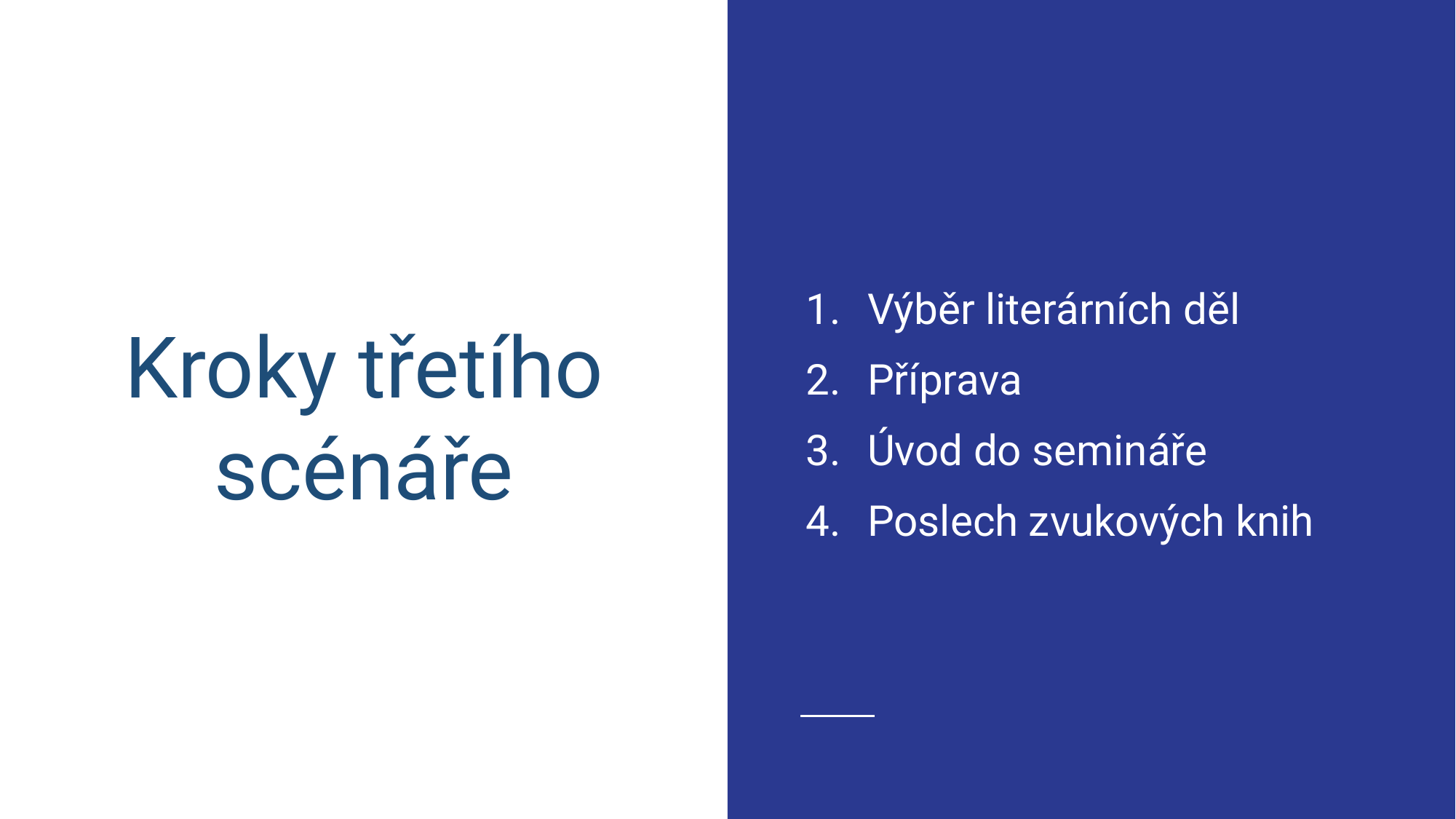

Výběr literárních děl
Příprava
Úvod do semináře
Poslech zvukových knih
# Kroky třetího scénáře